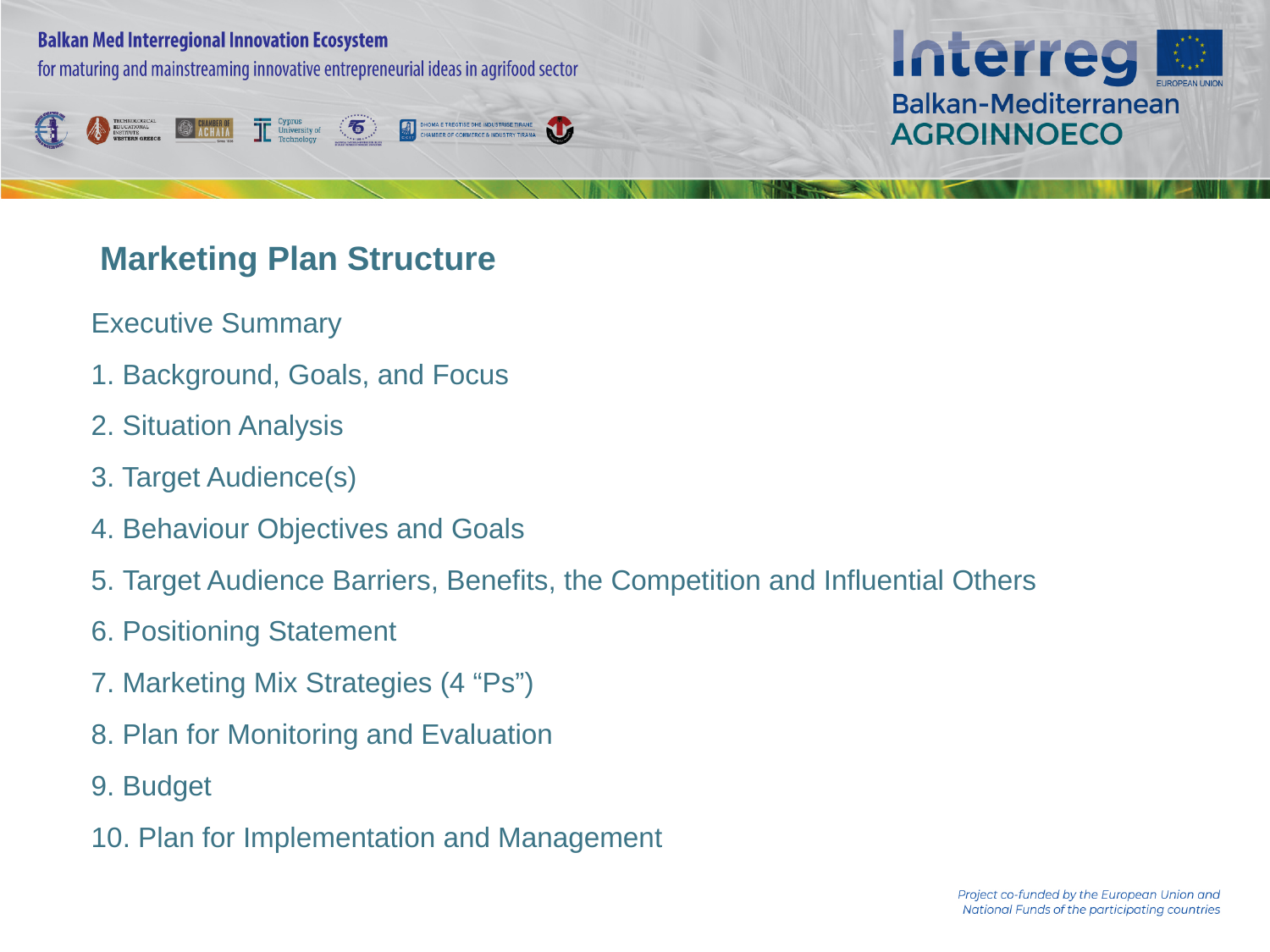

# Marketing Plan Structure
Executive Summary
1. Background, Goals, and Focus
2. Situation Analysis
3. Target Audience(s)
4. Behaviour Objectives and Goals
5. Target Audience Barriers, Benefits, the Competition and Influential Others
6. Positioning Statement
7. Marketing Mix Strategies (4 “Ps”)
8. Plan for Monitoring and Evaluation
9. Budget
10. Plan for Implementation and Management